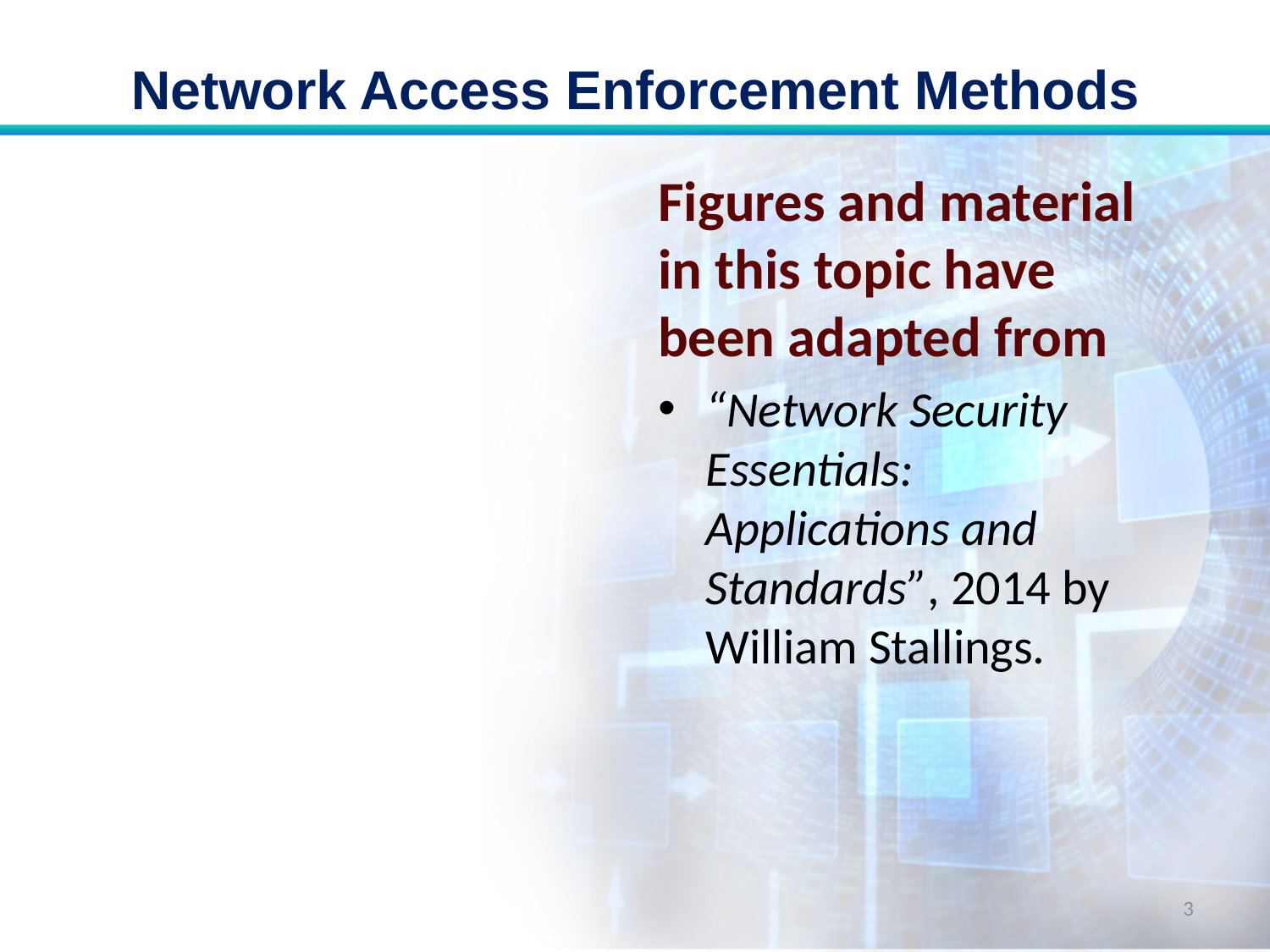

# Network Access Enforcement Methods
Figures and material in this topic have been adapted from
“Network Security Essentials: Applications and Standards”, 2014 by William Stallings.

3